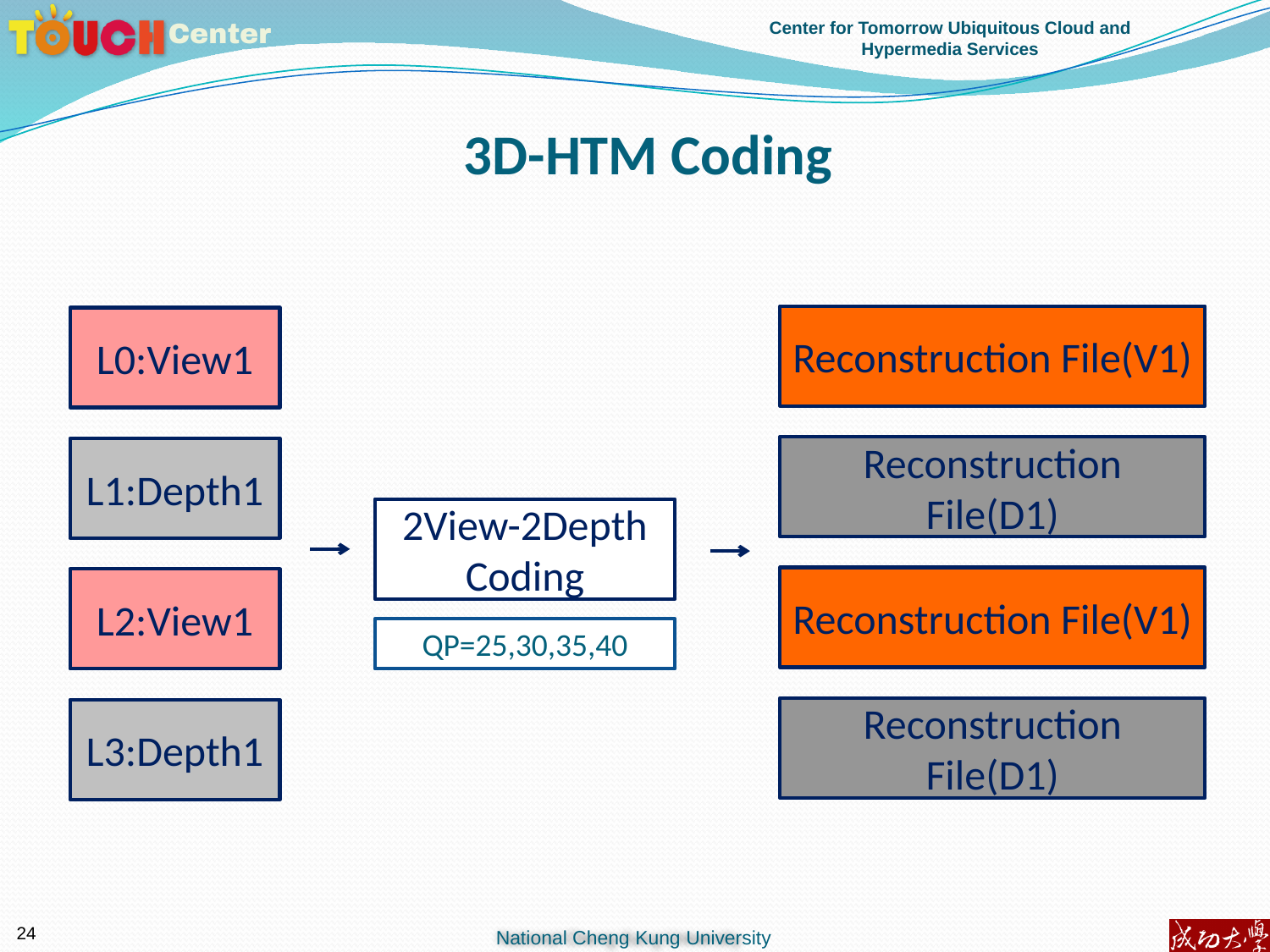

3D-HTM Coding
Reconstruction File(V1)
L0:View1
Reconstruction File(D1)
L1:Depth1
2View-2Depth
Coding
Reconstruction File(V1)
L2:View1
QP=25,30,35,40
Reconstruction File(D1)
L3:Depth1